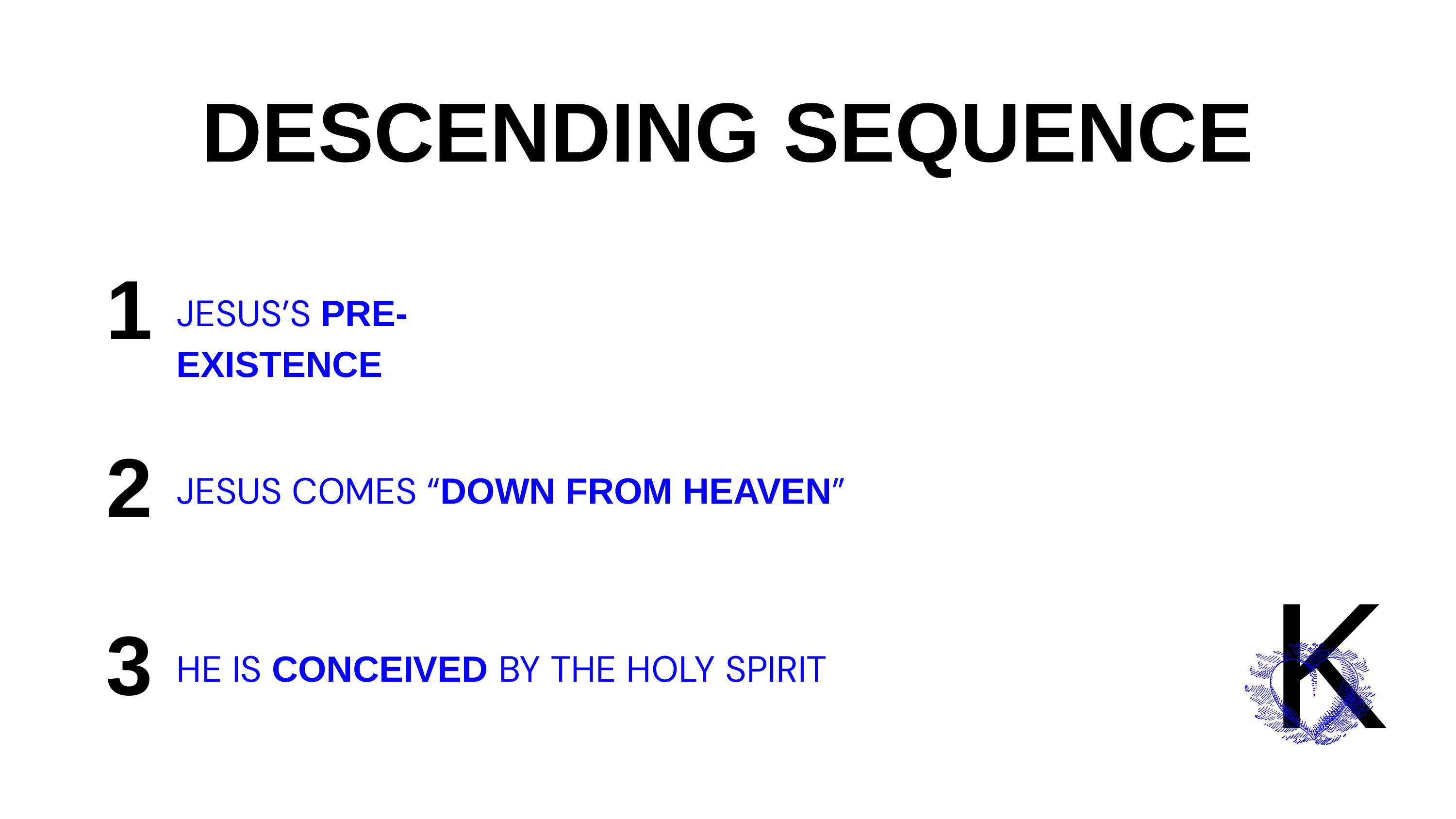

DESCENDING SEQUENCE
1
JESUS’S PRE-EXISTENCE
2
JESUS COMES “DOWN FROM HEAVEN”
K

3
HE IS CONCEIVED BY THE HOLY SPIRIT